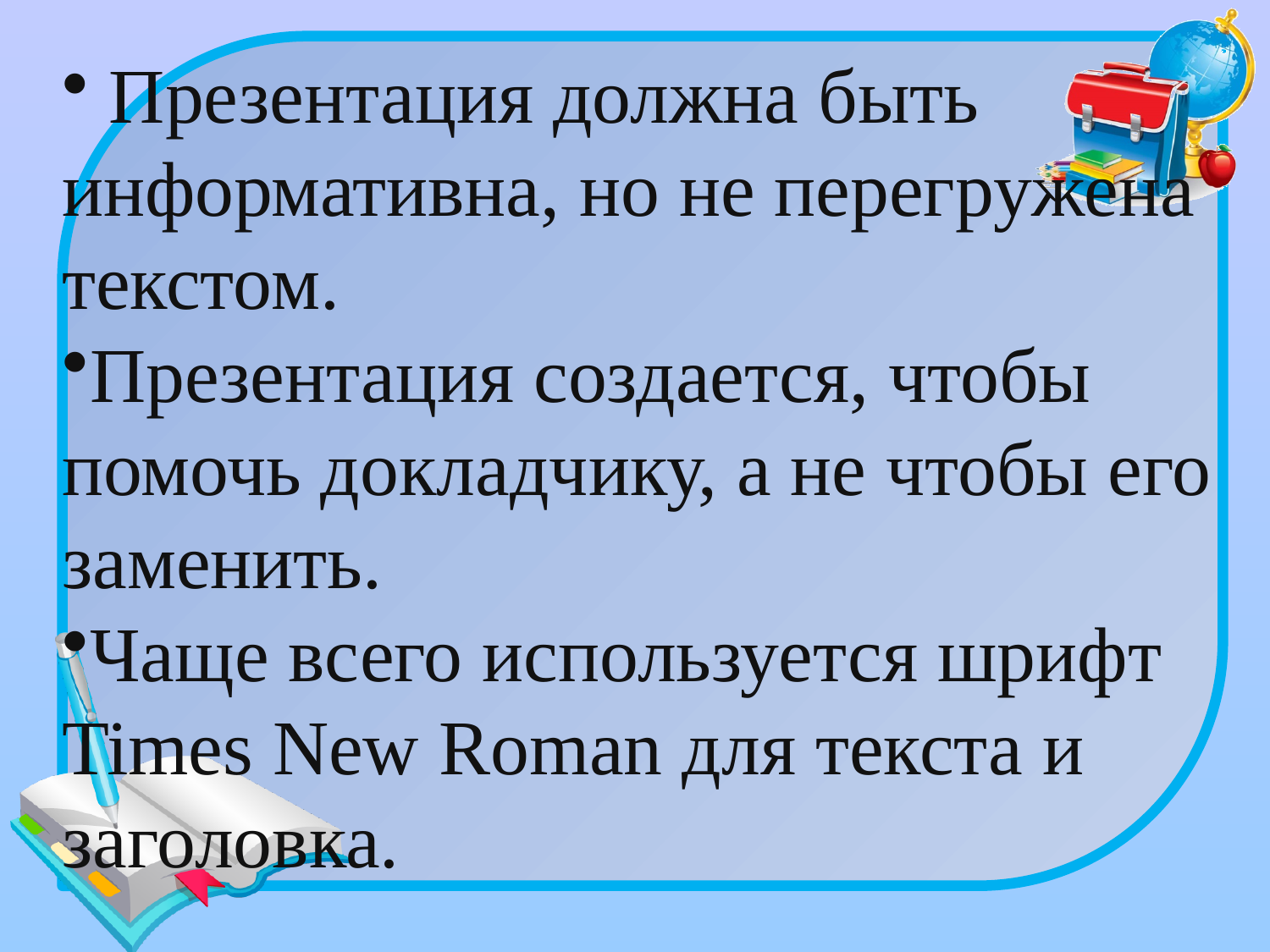

Презентация должна быть информативна, но не перегружена текстом.
Презентация создается, чтобы помочь докладчику, а не чтобы его заменить.
Чаще всего используется шрифт Times New Roman для текста и заголовка.